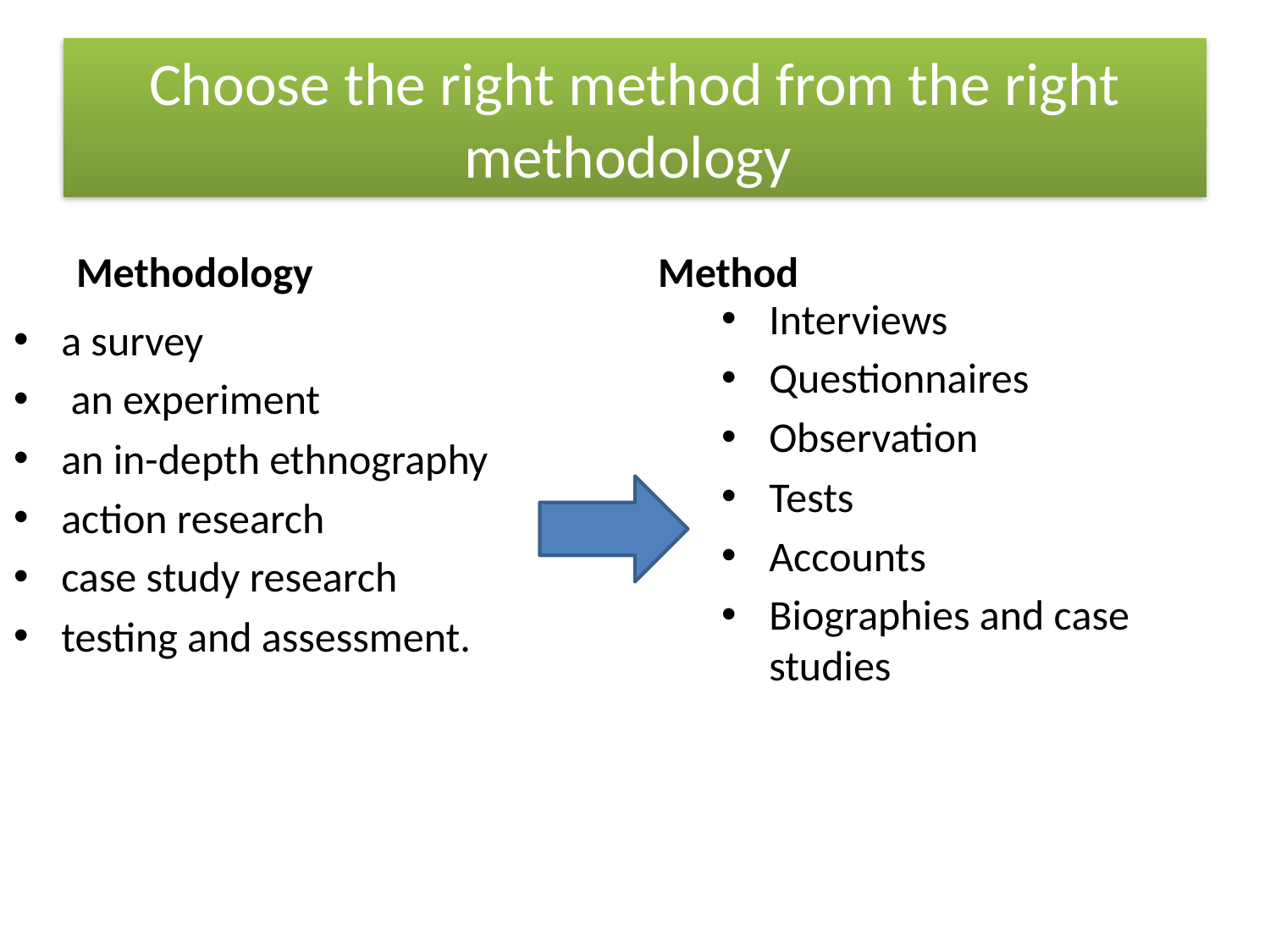

# Choose the right method from the right methodology
Methodology
Method
Interviews
Questionnaires
Observation
Tests
Accounts
Biographies and case studies
a survey
 an experiment
an in-depth ethnography
action research
case study research
testing and assessment.